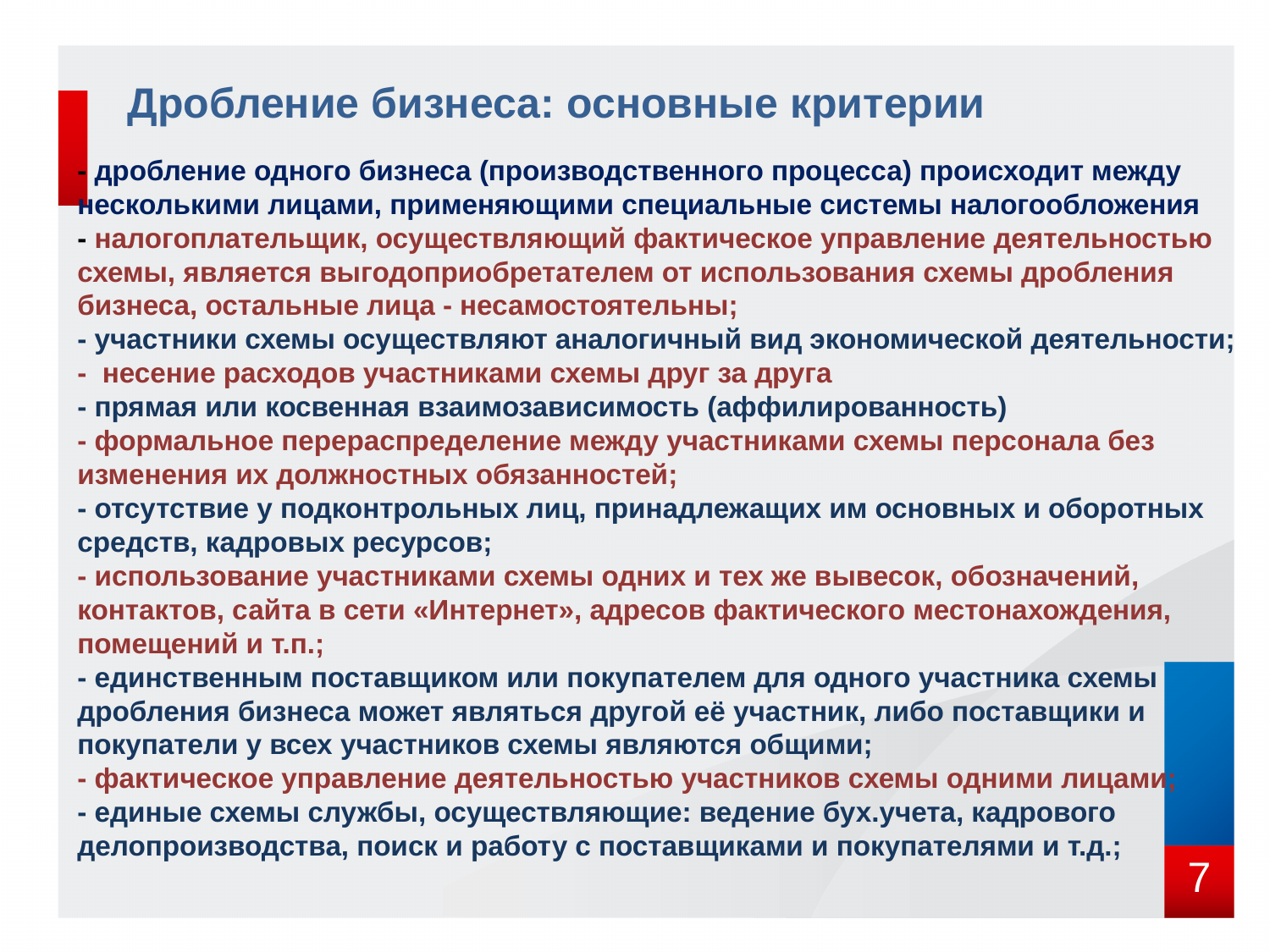

# Дробление бизнеса: основные критерии
- дробление одного бизнеса (производственного процесса) происходит между несколькими лицами, применяющими специальные системы налогообложения
- налогоплательщик, осуществляющий фактическое управление деятельностью схемы, является выгодоприобретателем от использования схемы дробления бизнеса, остальные лица - несамостоятельны;
- участники схемы осуществляют аналогичный вид экономической деятельности;
-  несение расходов участниками схемы друг за друга
- прямая или косвенная взаимозависимость (аффилированность)
- формальное перераспределение между участниками схемы персонала без изменения их должностных обязанностей;
- отсутствие у подконтрольных лиц, принадлежащих им основных и оборотных средств, кадровых ресурсов;
- использование участниками схемы одних и тех же вывесок, обозначений, контактов, сайта в сети «Интернет», адресов фактического местонахождения, помещений и т.п.;
- единственным поставщиком или покупателем для одного участника схемы дробления бизнеса может являться другой её участник, либо поставщики и покупатели у всех участников схемы являются общими;
- фактическое управление деятельностью участников схемы одними лицами;
- единые схемы службы, осуществляющие: ведение бух.учета, кадрового делопроизводства, поиск и работу с поставщиками и покупателями и т.д.;
7